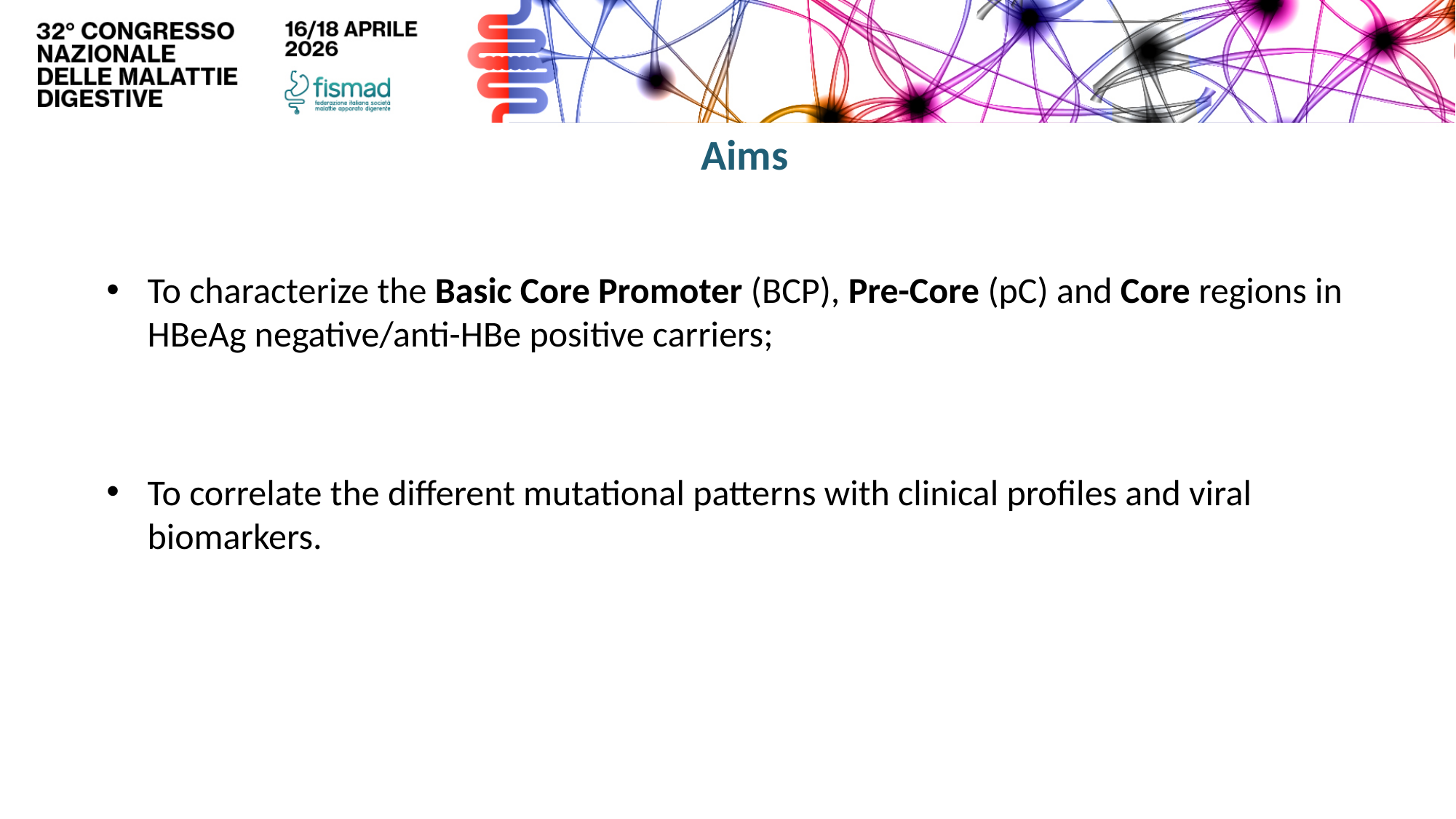

Aims
To characterize the Basic Core Promoter (BCP), Pre-Core (pC) and Core regions in HBeAg negative/anti-HBe positive carriers;

To correlate the different mutational patterns with clinical profiles and viral biomarkers.